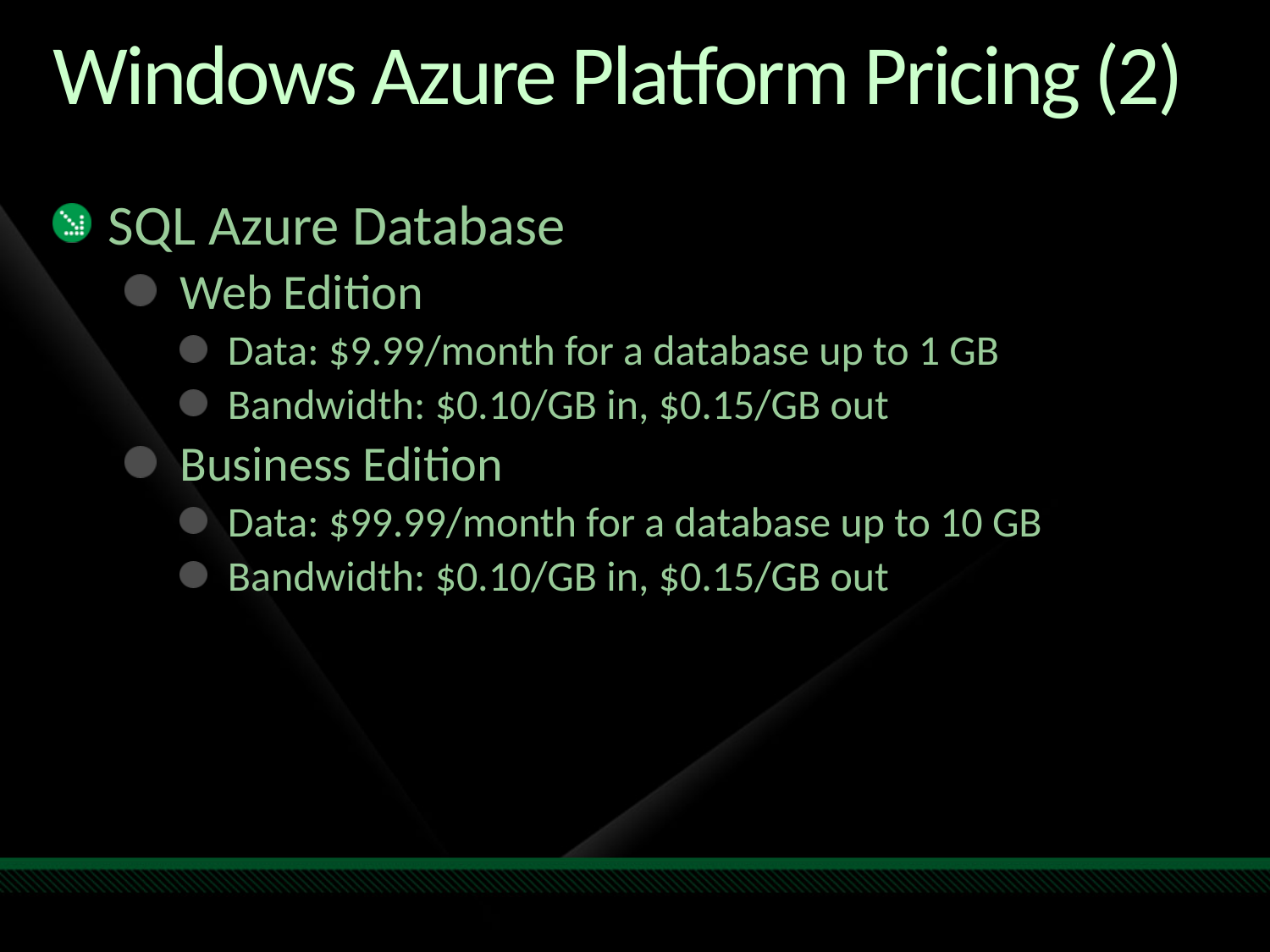

# Windows Azure Platform Pricing (2)
SQL Azure Database
Web Edition
Data: $9.99/month for a database up to 1 GB
Bandwidth: $0.10/GB in, $0.15/GB out
Business Edition
Data: $99.99/month for a database up to 10 GB
Bandwidth: $0.10/GB in, $0.15/GB out